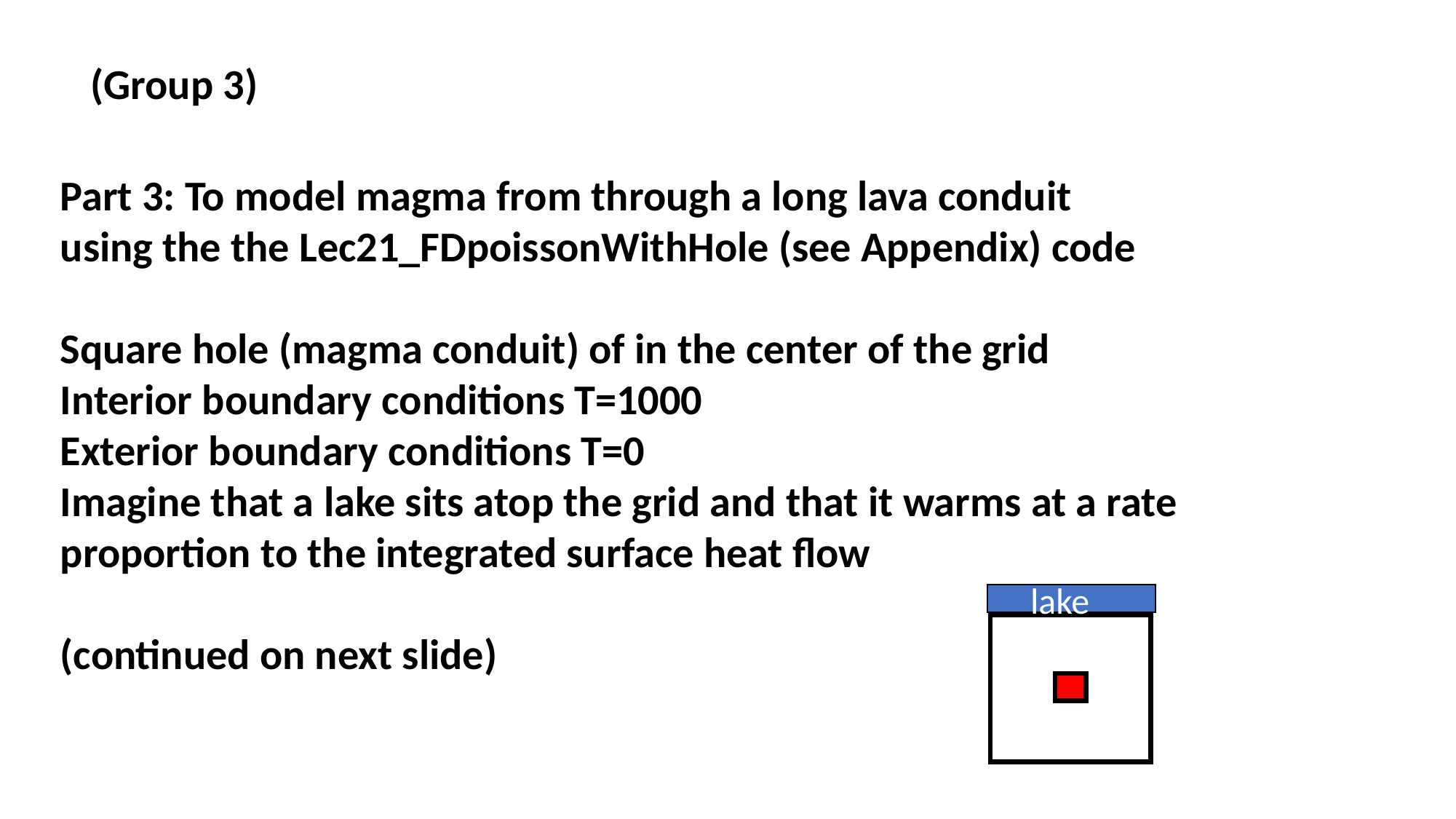

(Group 3)

Part 3: To model magma from through a long lava conduit
using the the Lec21_FDpoissonWithHole (see Appendix) code

Square hole (magma conduit) of in the center of the grid
Interior boundary conditions T=1000
Exterior boundary conditions T=0
Imagine that a lake sits atop the grid and that it warms at a rate  proportion to the integrated surface heat flow

(continued on next slide)
lake